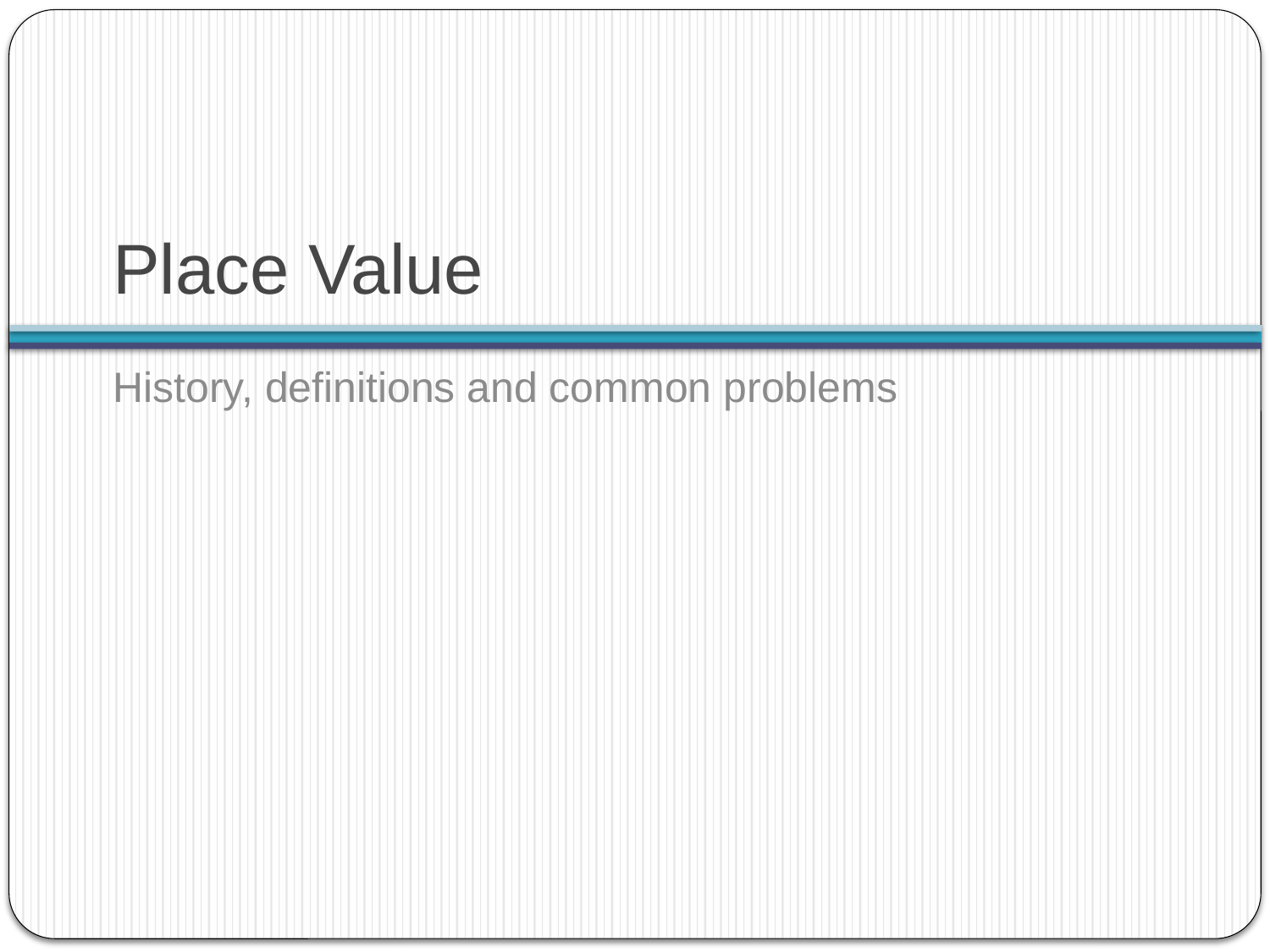

# Place Value
History, definitions and common problems